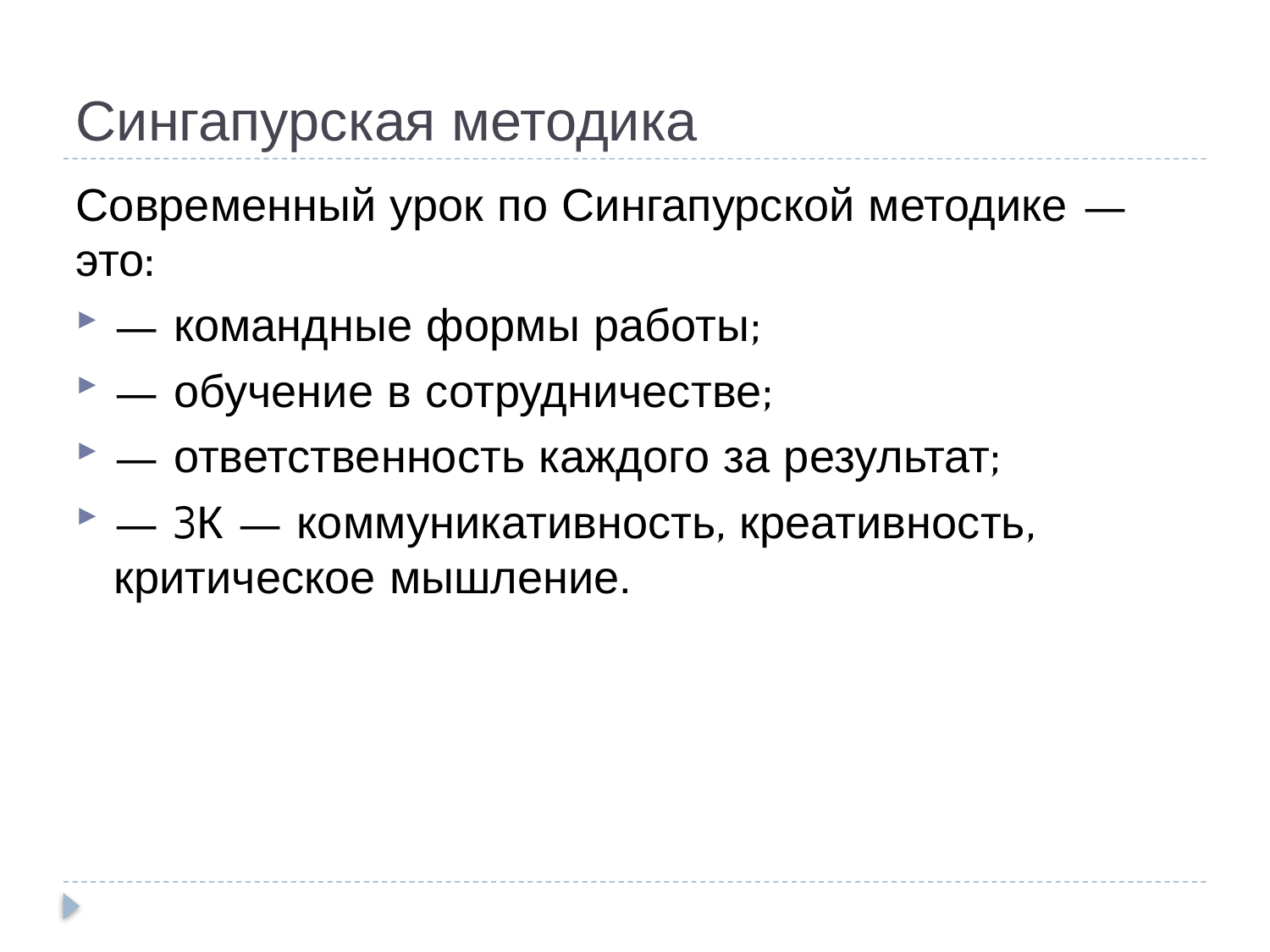

# Сингапурская методика
Современный урок по Сингапурской методике — это:
— командные формы работы;
— обучение в сотрудничестве;
— ответственность каждого за результат;
— 3К — коммуникативность, креативность, критическое мышление.